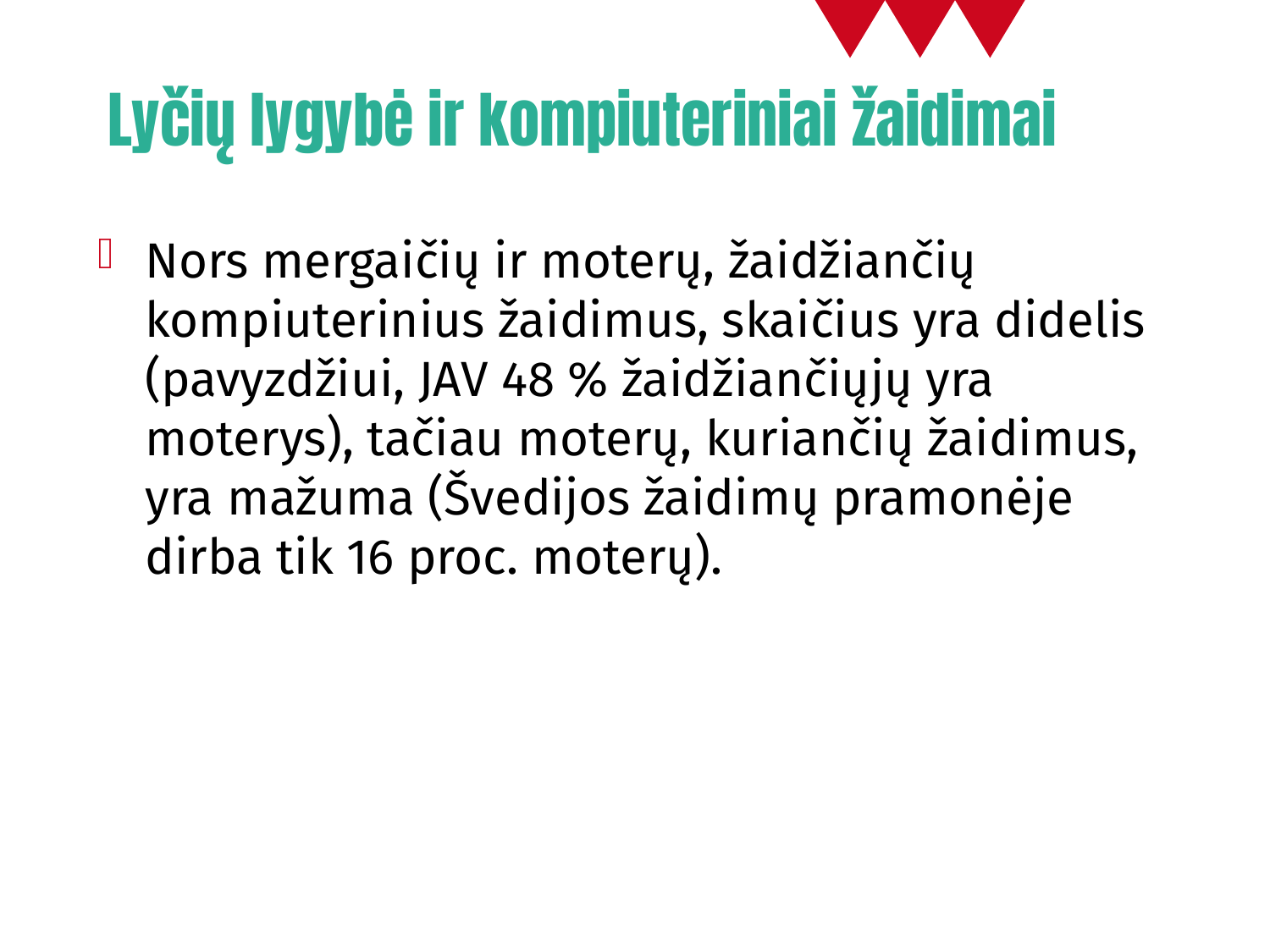

# Lyčių lygybė ir kompiuteriniai žaidimai
Nors mergaičių ir moterų, žaidžiančių kompiuterinius žaidimus, skaičius yra didelis (pavyzdžiui, JAV 48 % žaidžiančiųjų yra moterys), tačiau moterų, kuriančių žaidimus, yra mažuma (Švedijos žaidimų pramonėje dirba tik 16 proc. moterų).